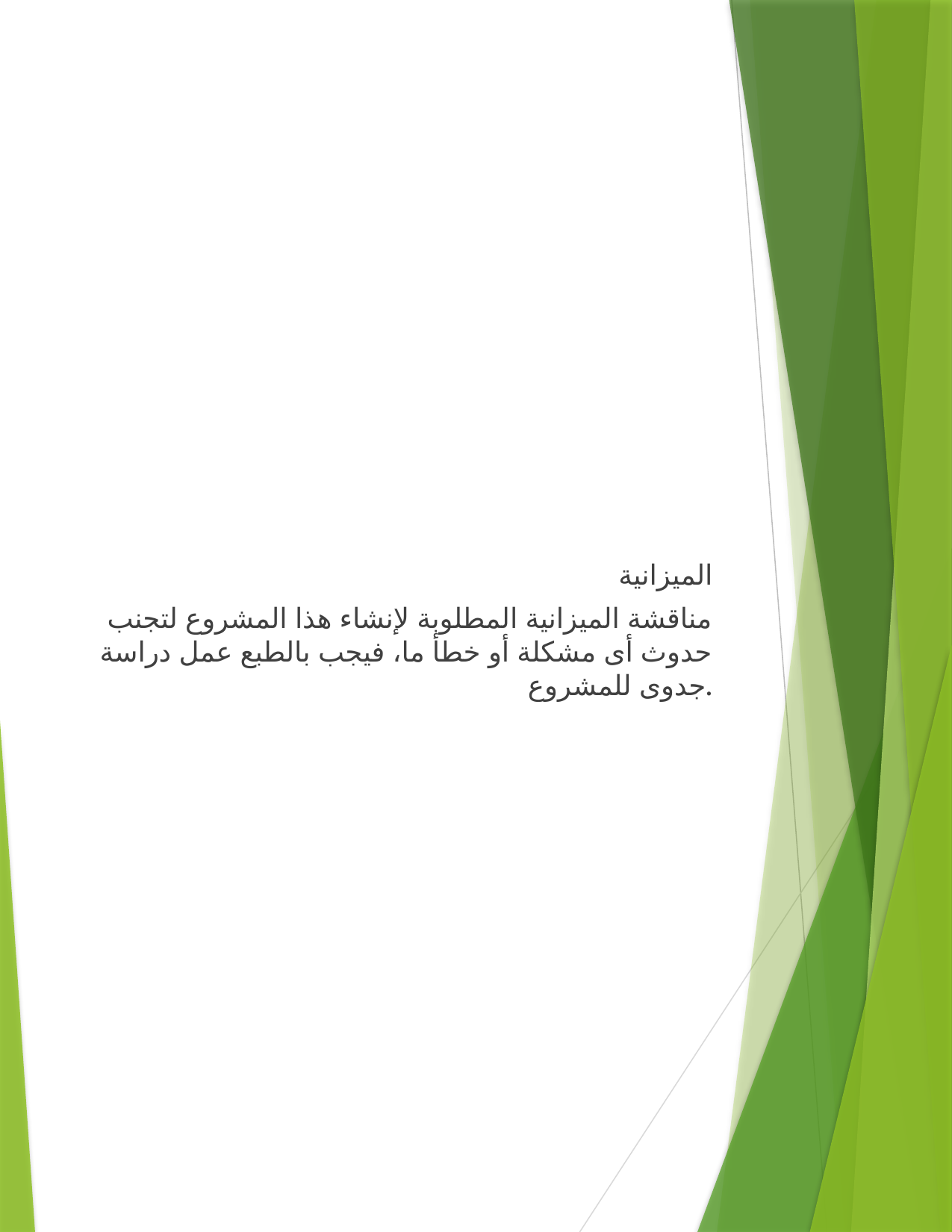

الميزانية
مناقشة الميزانية المطلوبة لإنشاء هذا المشروع لتجنب حدوث أى مشكلة أو خطأ ما، فيجب بالطبع عمل دراسة جدوى للمشروع.